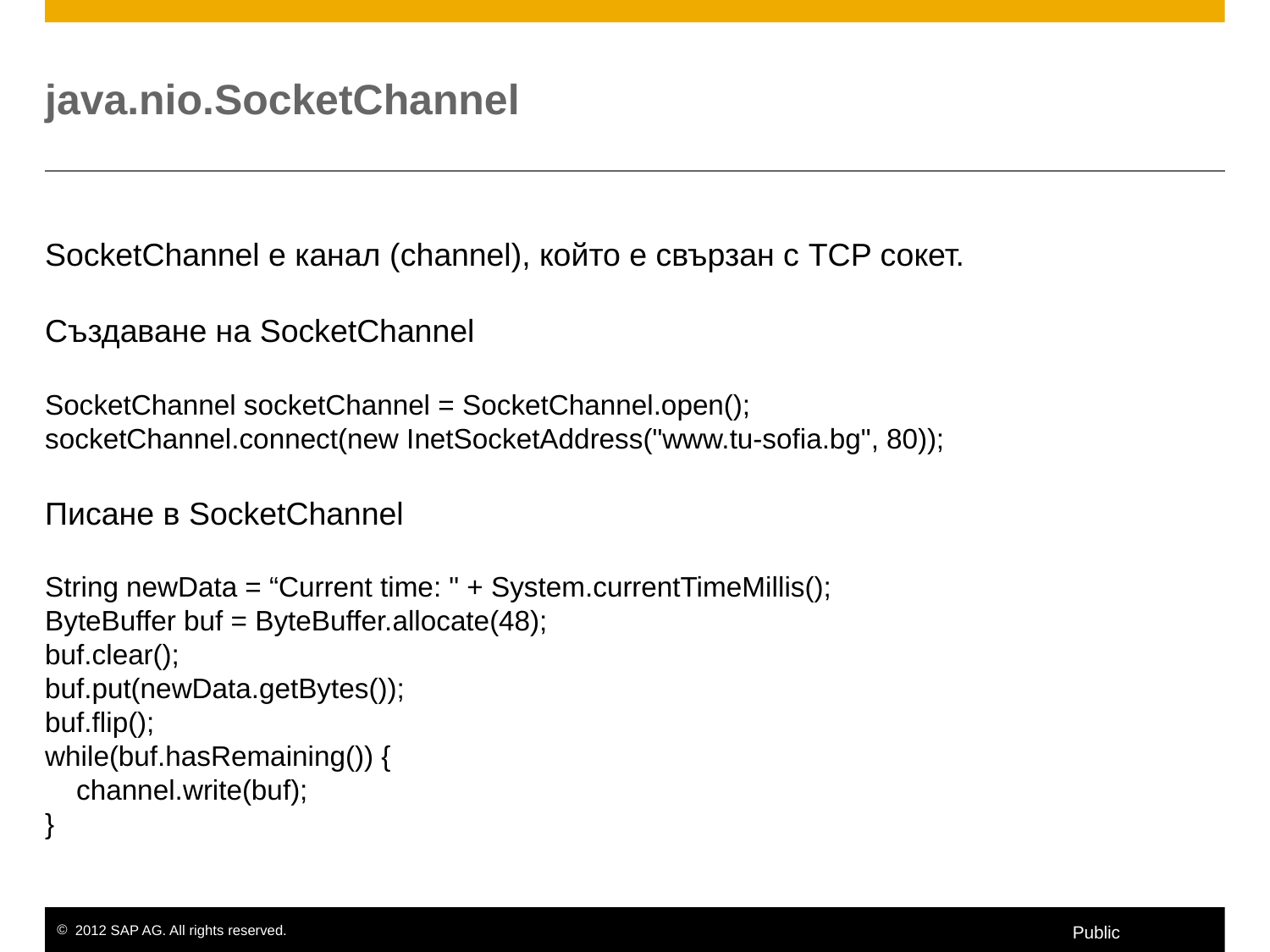

# java.nio.SocketChannel
SocketChannel е канал (channel), който е свързан с TCP сокет.

Създаване на SocketChannel

SocketChannel socketChannel = SocketChannel.open();
socketChannel.connect(new InetSocketAddress("www.tu-sofia.bg", 80));

Писане в SocketChannel

String newData = “Current time: " + System.currentTimeMillis();
ByteBuffer buf = ByteBuffer.allocate(48);
buf.clear();
buf.put(newData.getBytes());
buf.flip();
while(buf.hasRemaining()) {
    channel.write(buf);
}